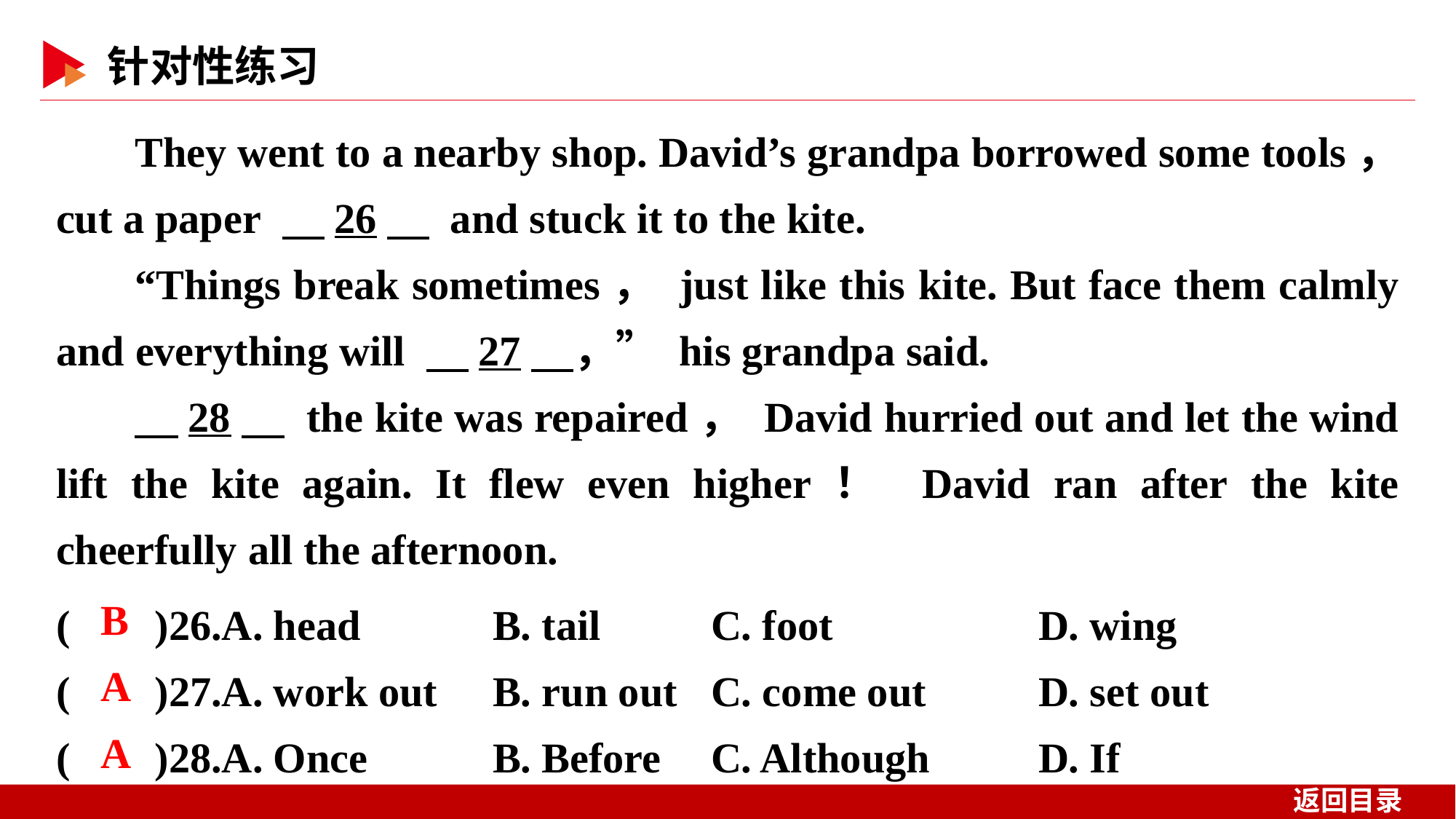

They went to a nearby shop. David’s grandpa borrowed some tools， cut a paper 　26　 and stuck it to the kite.
“Things break sometimes， just like this kite. But face them calmly and everything will 　27　，” his grandpa said.
　28　 the kite was repaired， David hurried out and let the wind lift the kite again. It flew even higher！ David ran after the kite cheerfully all the afternoon.
(        )26.A. head    	B. tail		C. foot        		D. wing
(        )27.A. work out 	B. run out	C. come out  	D. set out
(        )28.A. Once        	B. Before	C. Although     	D. If
   B
   A
   A